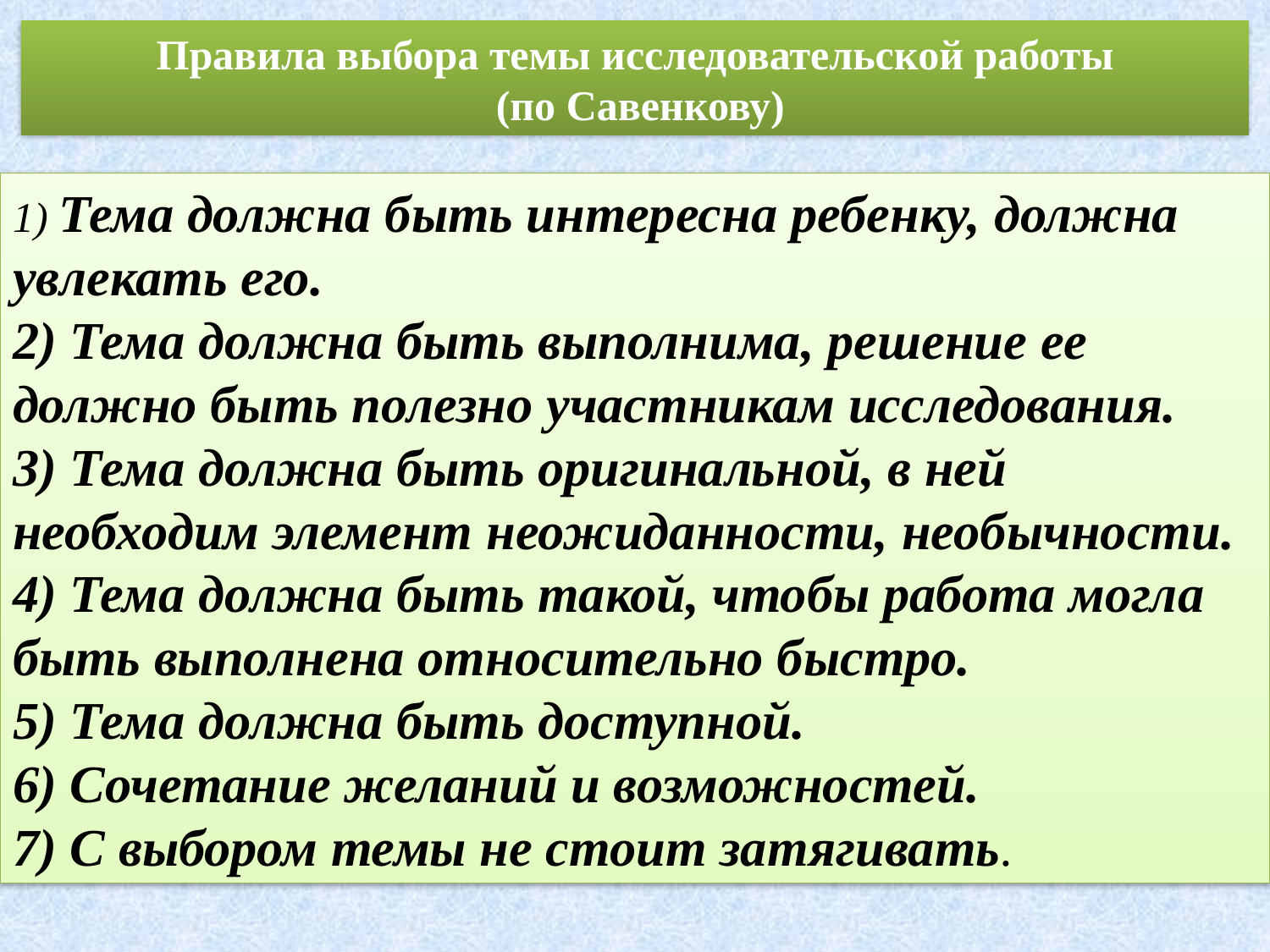

Правила выбора темы исследовательской работы
 (по Савенкову)
1) Тема должна быть интересна ребенку, должна увлекать его.
2) Тема должна быть выполнима, решение ее должно быть полезно участникам исследования.
3) Тема должна быть оригинальной, в ней необходим элемент неожиданности, необычности.
4) Тема должна быть такой, чтобы работа могла быть выполнена относительно быстро.
5) Тема должна быть доступной.
6) Сочетание желаний и возможностей.
7) С выбором темы не стоит затягивать.